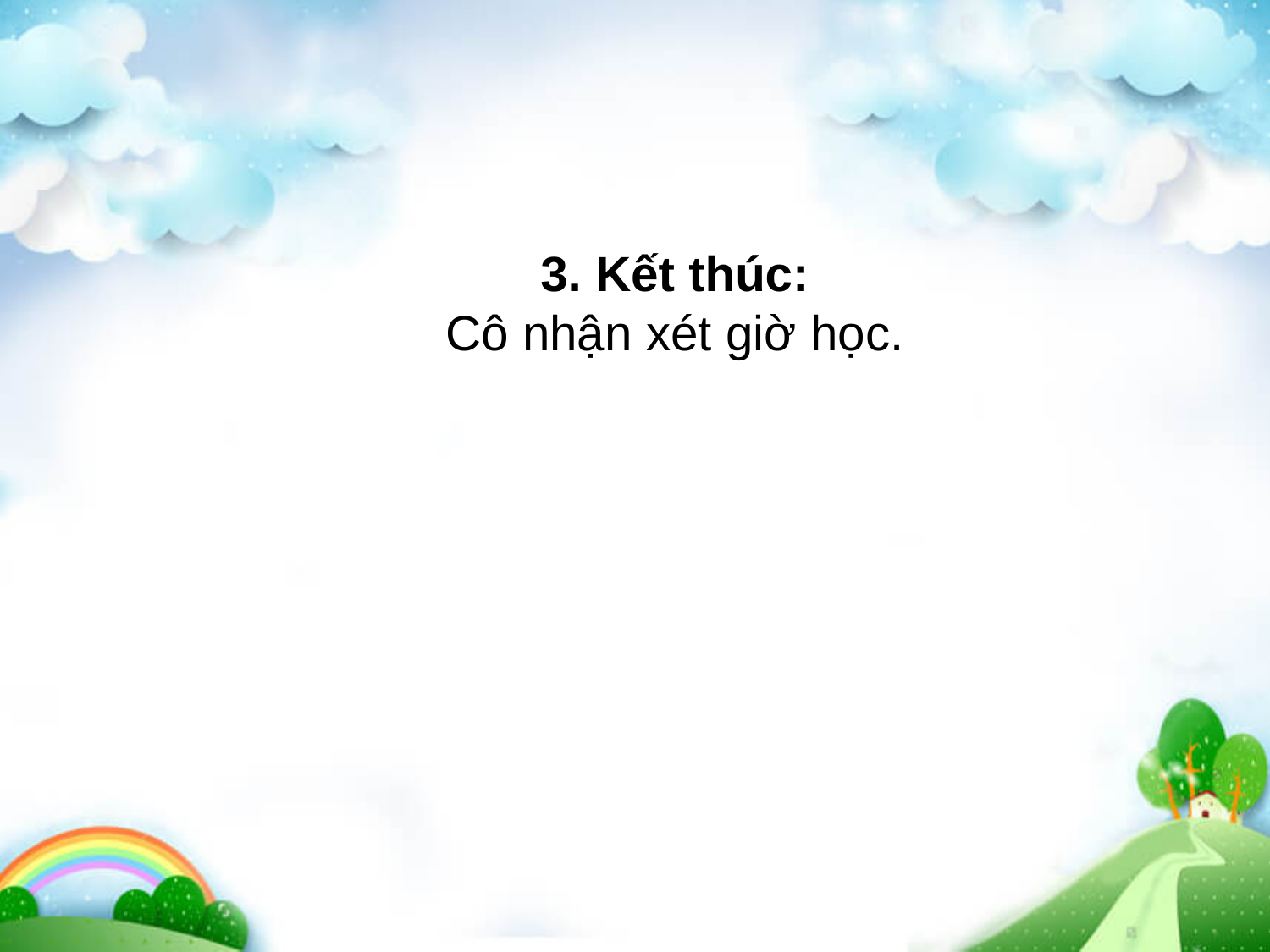

3. Kết thúc:
Cô nhận xét giờ học.